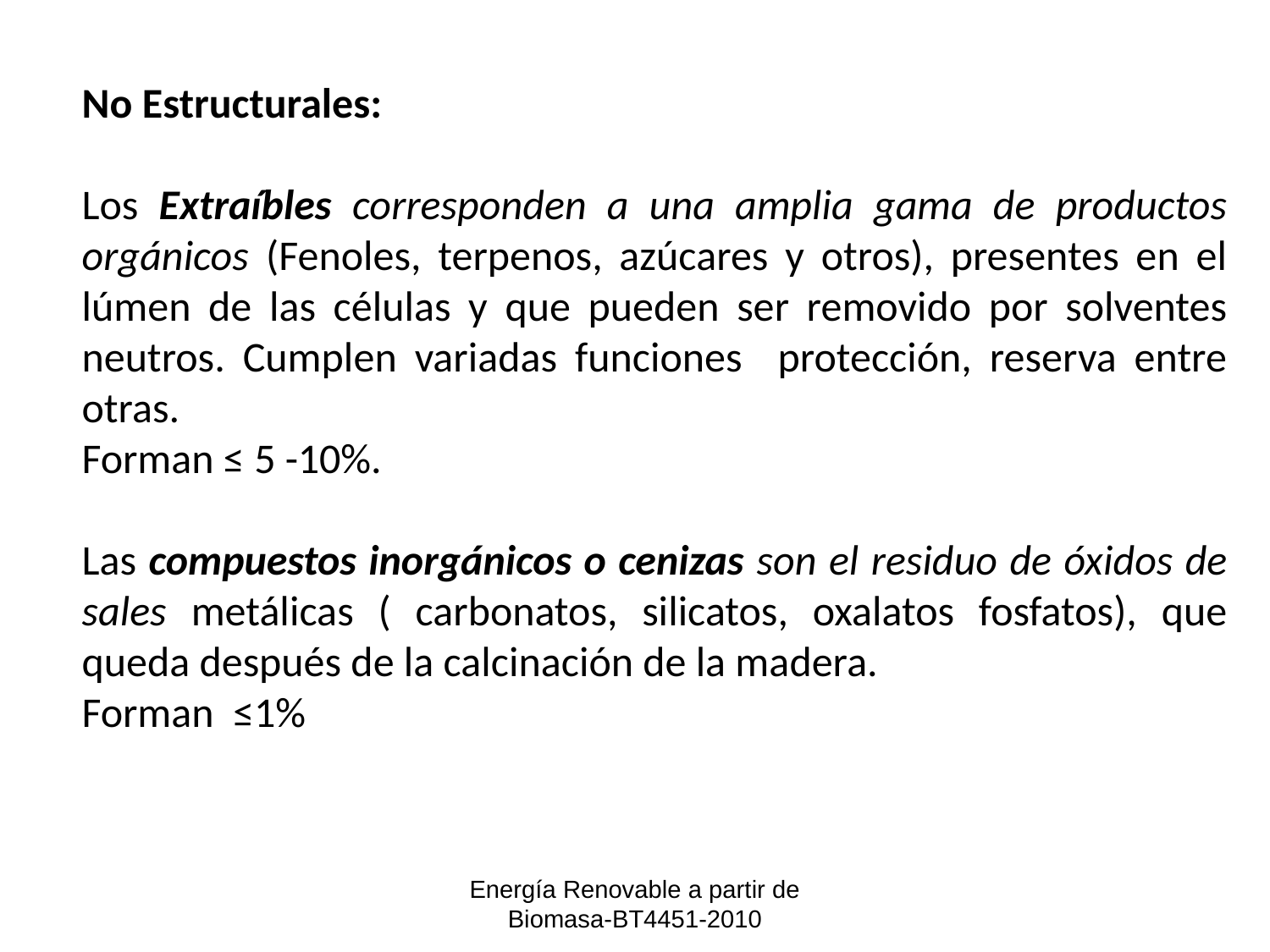

No Estructurales:

Los Extraíbles corresponden a una amplia gama de productos orgánicos (Fenoles, terpenos, azúcares y otros), presentes en el lúmen de las células y que pueden ser removido por solventes neutros. Cumplen variadas funciones  protección, reserva entre otras.
Forman ≤ 5 -10%.

Las compuestos inorgánicos o cenizas son el residuo de óxidos de sales metálicas ( carbonatos, silicatos, oxalatos fosfatos), que queda después de la calcinación de la madera.
Forman  ≤1%

Energía Renovable a partir de Biomasa-BT4451-2010